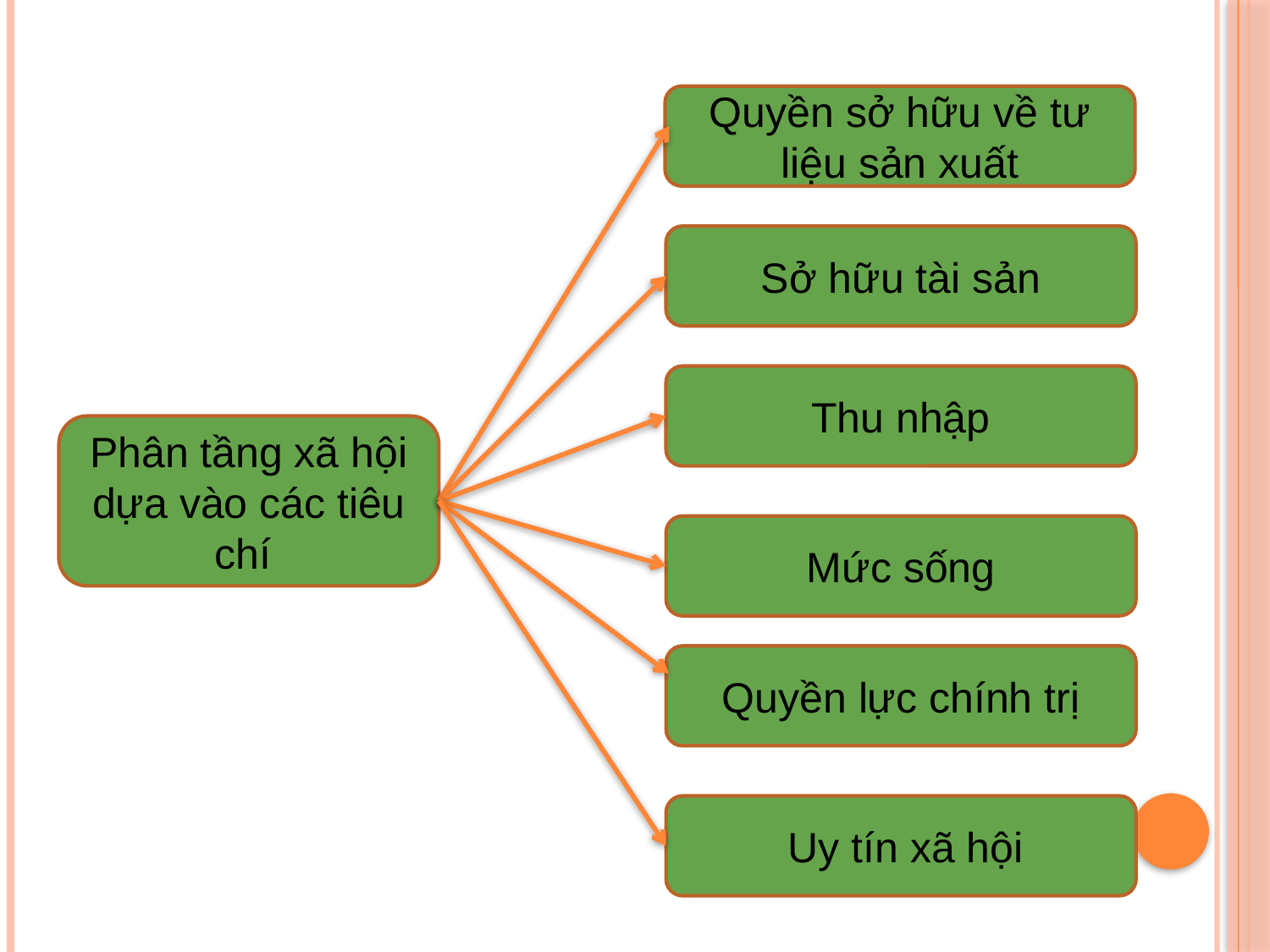

#

Quyền sở hữu về tư liệu sản xuất
Sở hữu tài sản
Thu nhập
Phân tầng xã hội dựa vào các tiêu chí
Mức sống
Quyền lực chính trị
 Uy tín xã hội